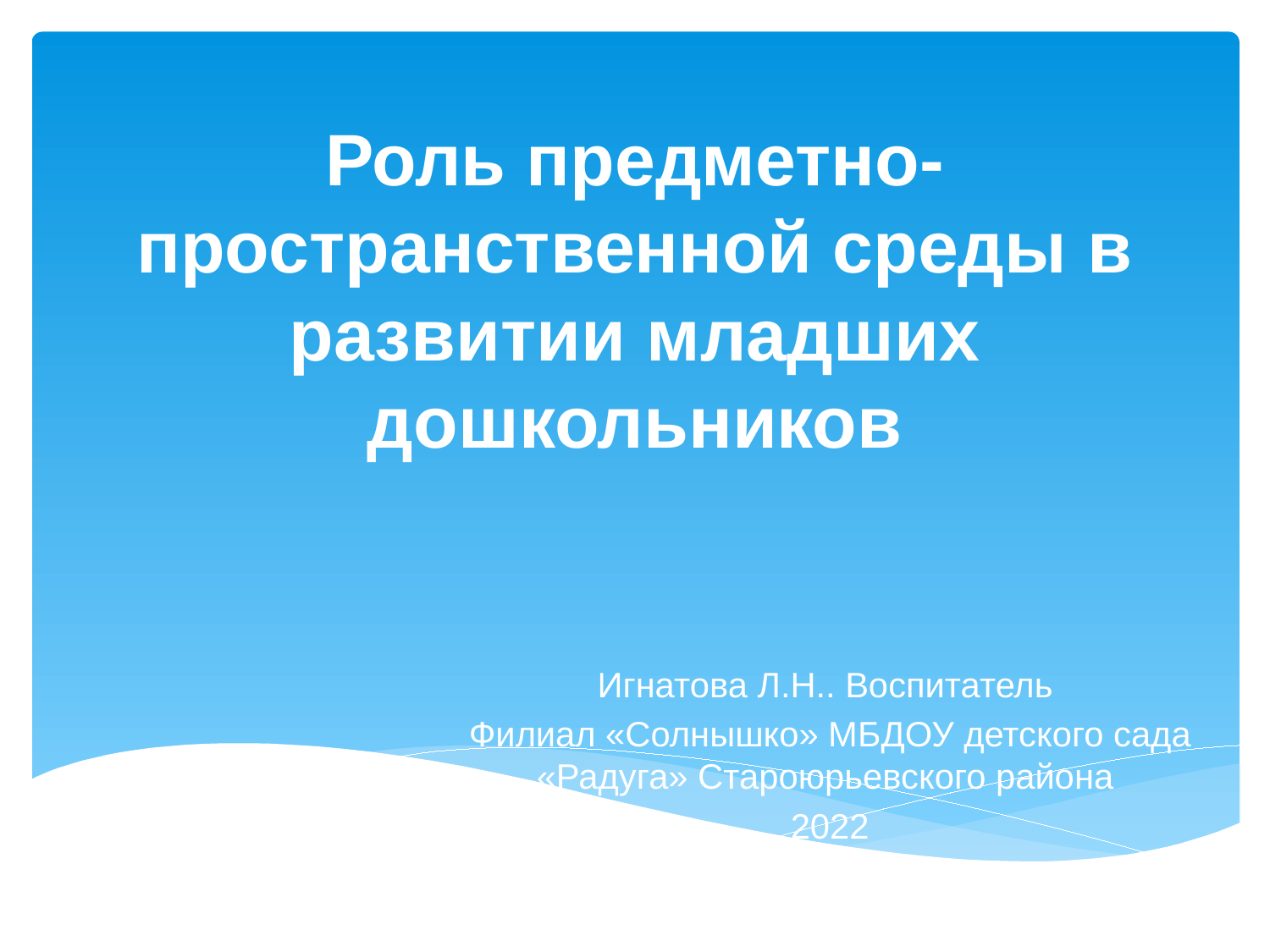

# Роль предметно-пространственной среды в развитии младших дошкольников
Игнатова Л.Н.. Воспитатель
Филиал «Солнышко» МБДОУ детского сада «Радуга» Староюрьевского района
2022